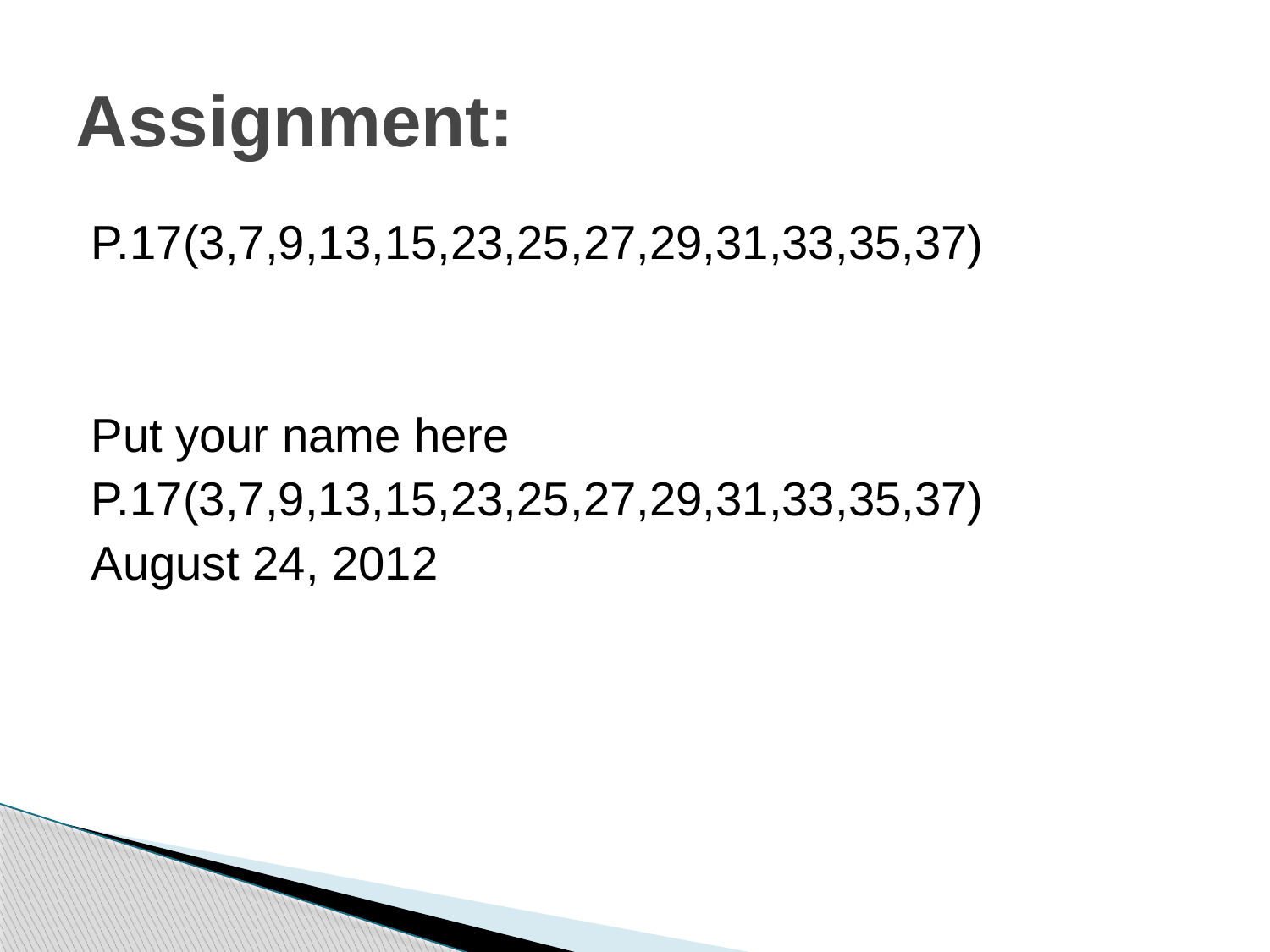

# Assignment:
P.17(3,7,9,13,15,23,25,27,29,31,33,35,37)

Put your name here
P.17(3,7,9,13,15,23,25,27,29,31,33,35,37)
August 24, 2012